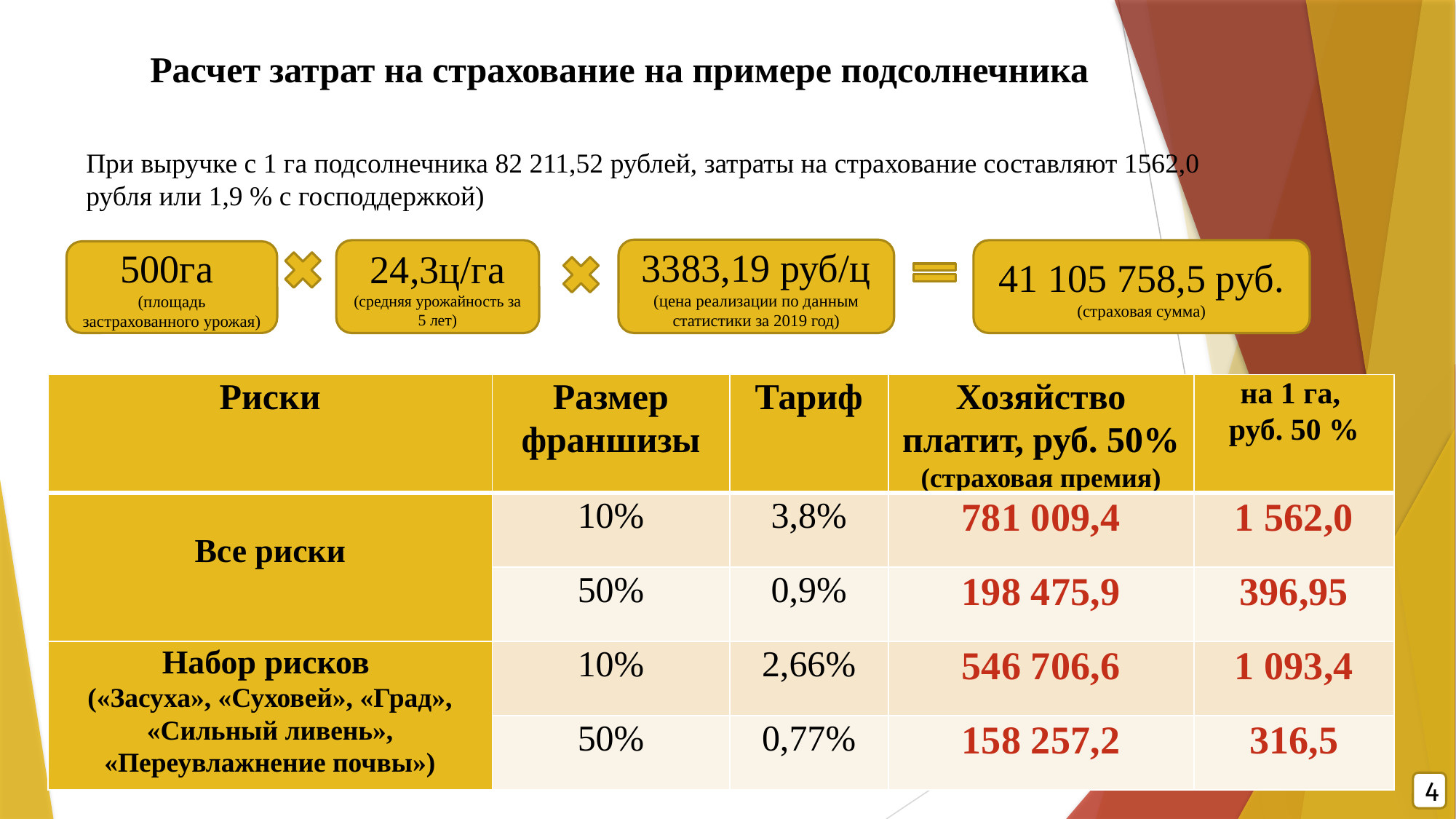

# Расчет затрат на страхование на примере подсолнечника
При выручке с 1 га подсолнечника 82 211,52 рублей, затраты на страхование составляют 1562,0 рубля или 1,9 % с господдержкой)
3383,19 руб/ц (цена реализации по данным статистики за 2019 год)
41 105 758,5 руб. (страховая сумма)
24,3ц/га (средняя урожайность за 5 лет)
500га
(площадь застрахованного урожая)

| Риски | Размер франшизы | Тариф | Хозяйство платит, руб. 50% (страховая премия) | на 1 га, руб. 50 % |
| --- | --- | --- | --- | --- |
| Все риски | 10% | 3,8% | 781 009,4 | 1 562,0 |
|  | 50% | 0,9% | 198 475,9 | 396,95 |
| Набор рисков («Засуха», «Суховей», «Град», «Сильный ливень», «Переувлажнение почвы») | 10% | 2,66% | 546 706,6 | 1 093,4 |
|  | 50% | 0,77% | 158 257,2 | 316,5 |
4